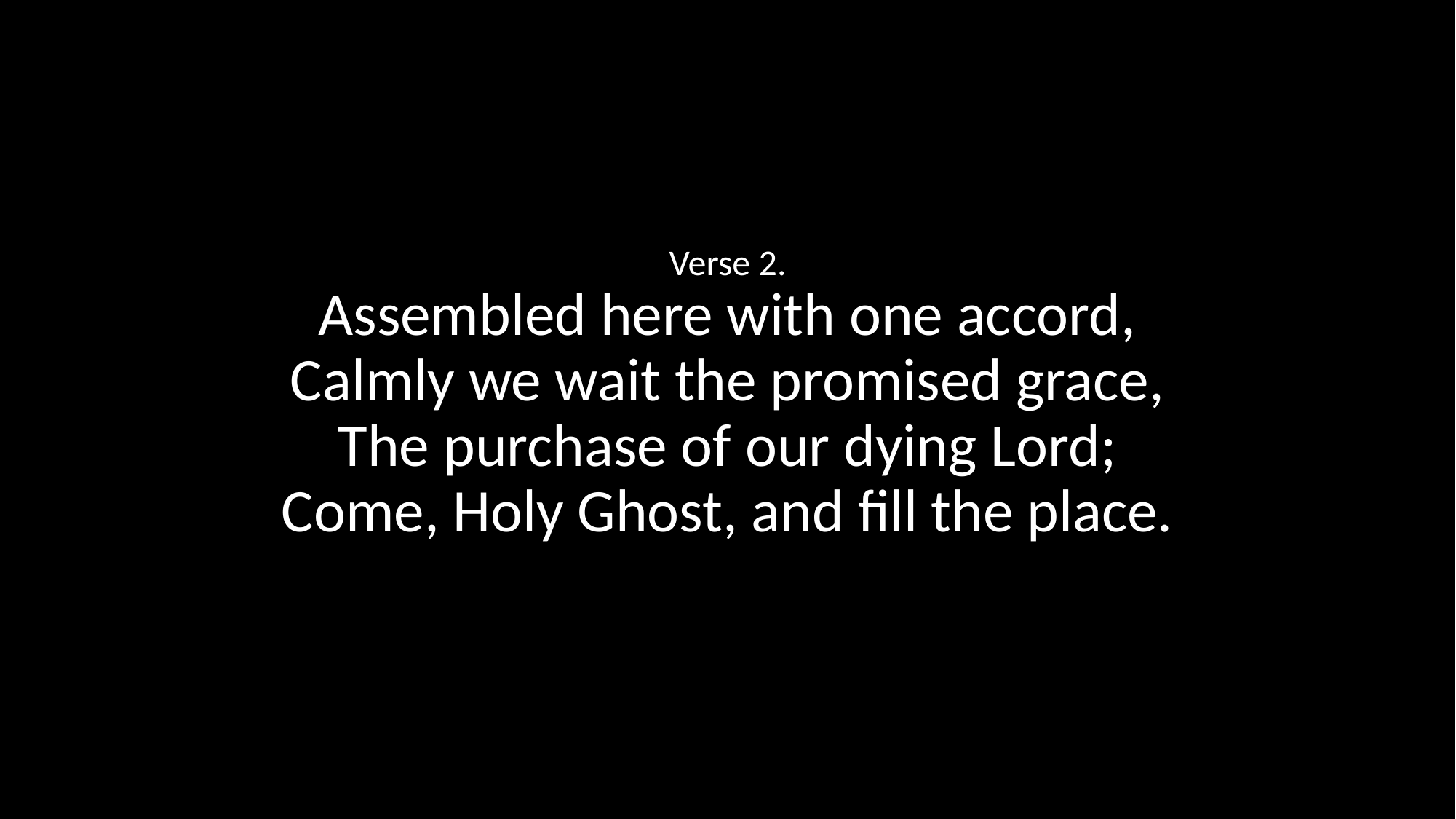

Verse 2.
Assembled here with one accord,
Calmly we wait the promised grace,
The purchase of our dying Lord;
Come, Holy Ghost, and fill the place.